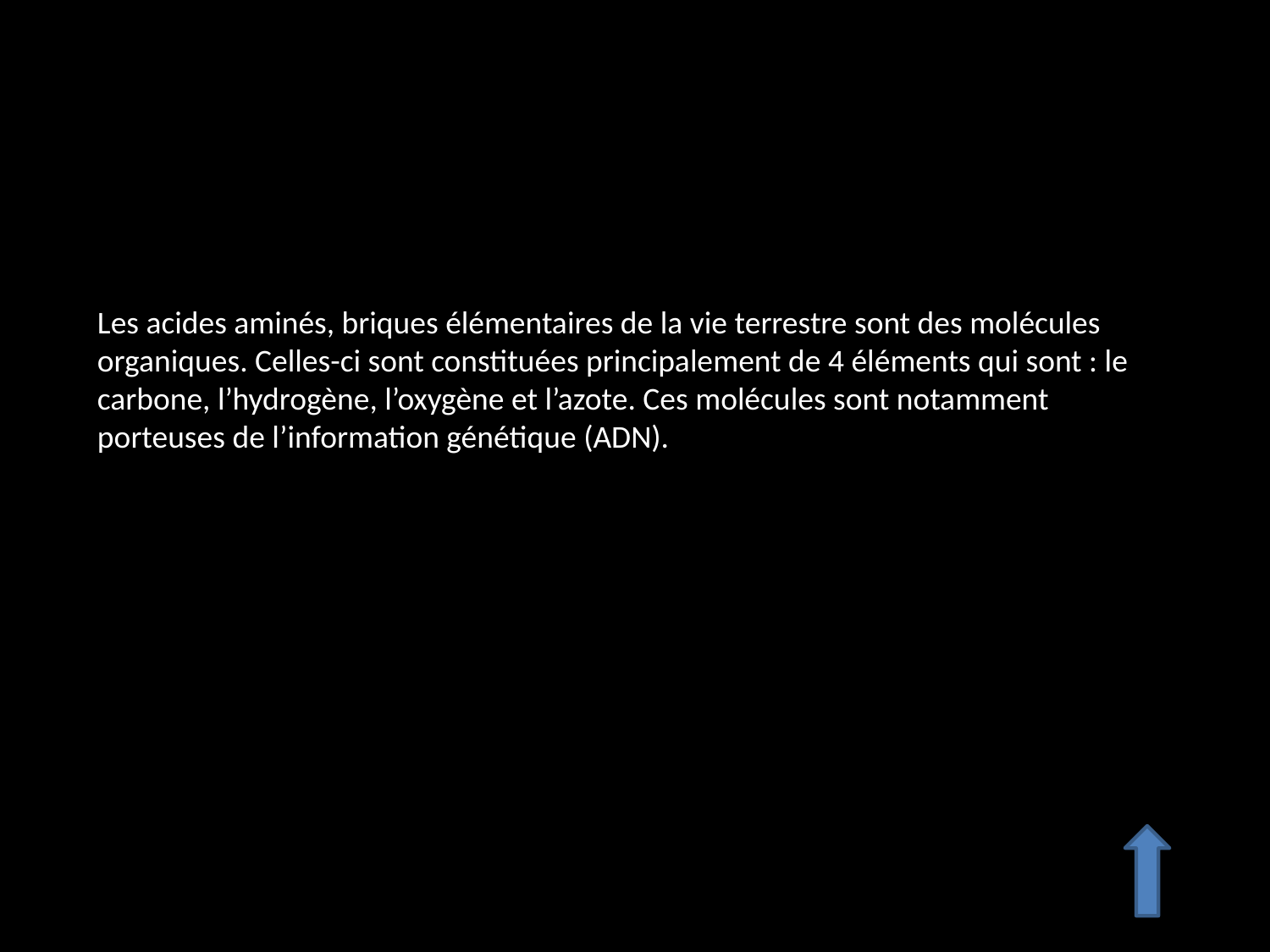

Les acides aminés, briques élémentaires de la vie terrestre sont des molécules organiques. Celles-ci sont constituées principalement de 4 éléments qui sont : le carbone, l’hydrogène, l’oxygène et l’azote. Ces molécules sont notamment porteuses de l’information génétique (ADN).